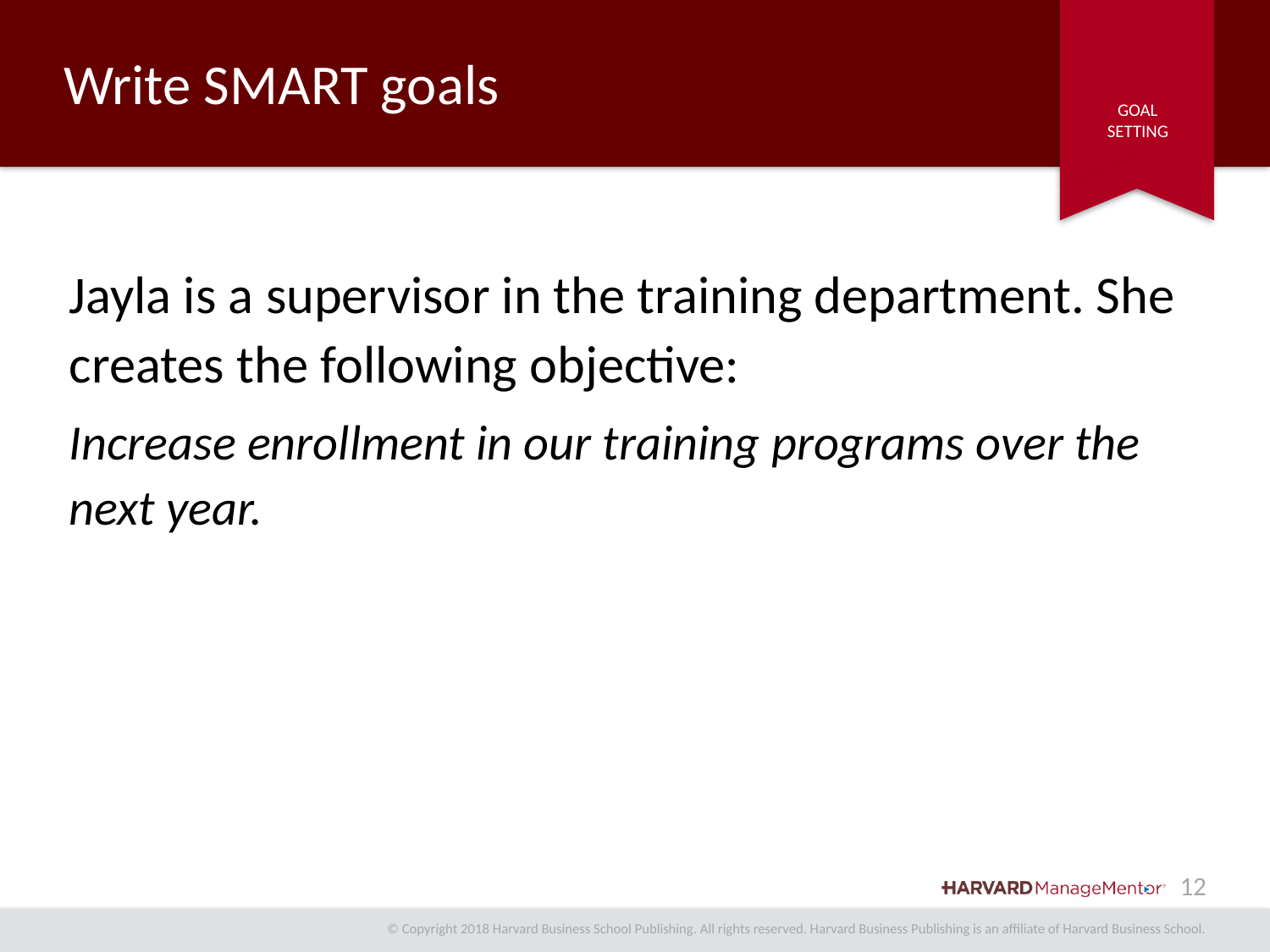

# Write SMART goals
Jayla is a supervisor in the training department. She creates the following objective:
Increase enrollment in our training programs over the next year.